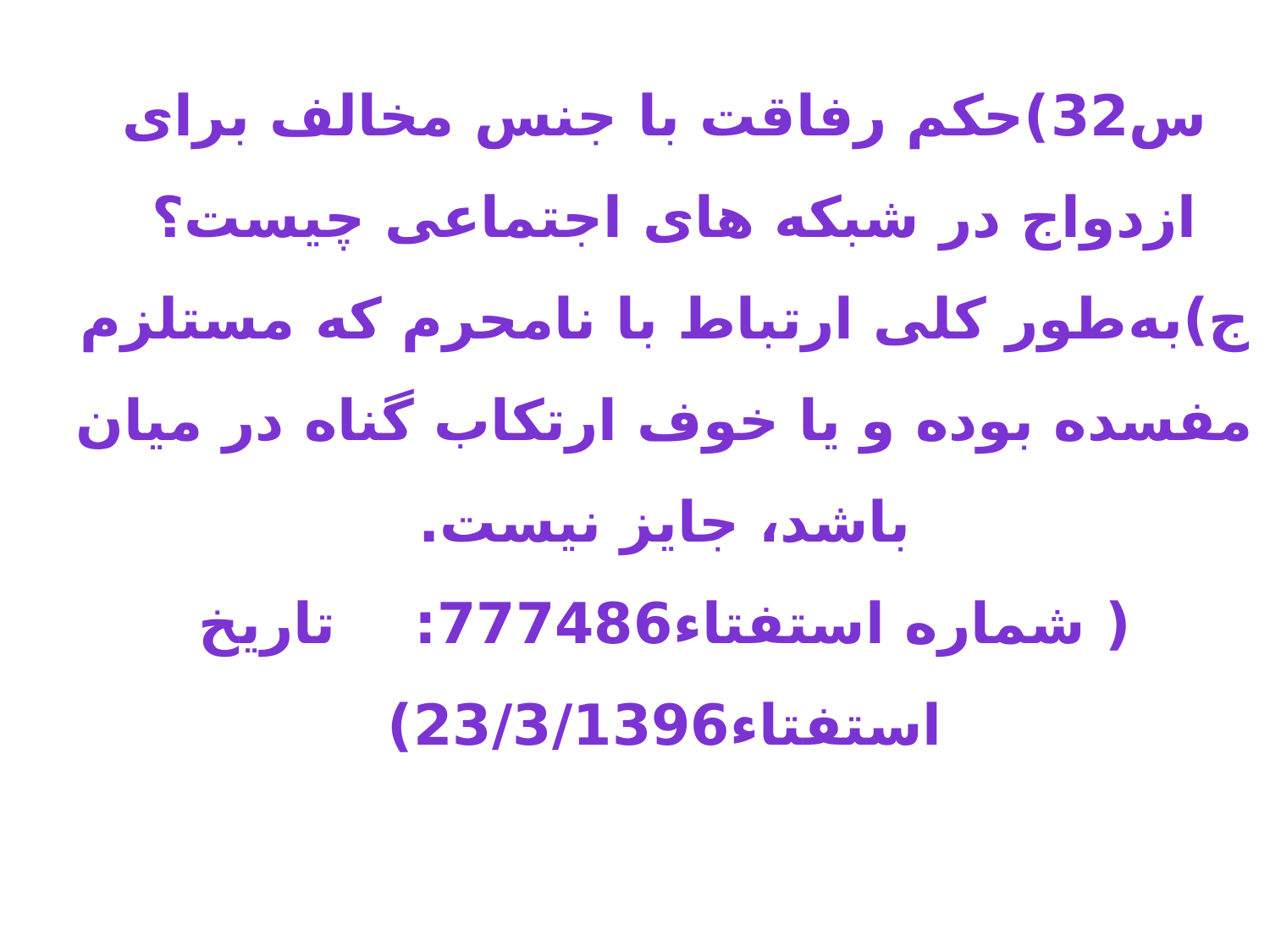

# س32)حکم رفاقت با جنس مخالف برای ازدواج در شبکه های اجتماعی چیست؟ ج)به‌طور كلى ارتباط با نامحرم كه مستلزم مفسده بوده و يا خوف ارتكاب گناه در ميان باشد، جايز نيست. ( شماره استفتاء777486:    تاریخ استفتاء23/3/1396)